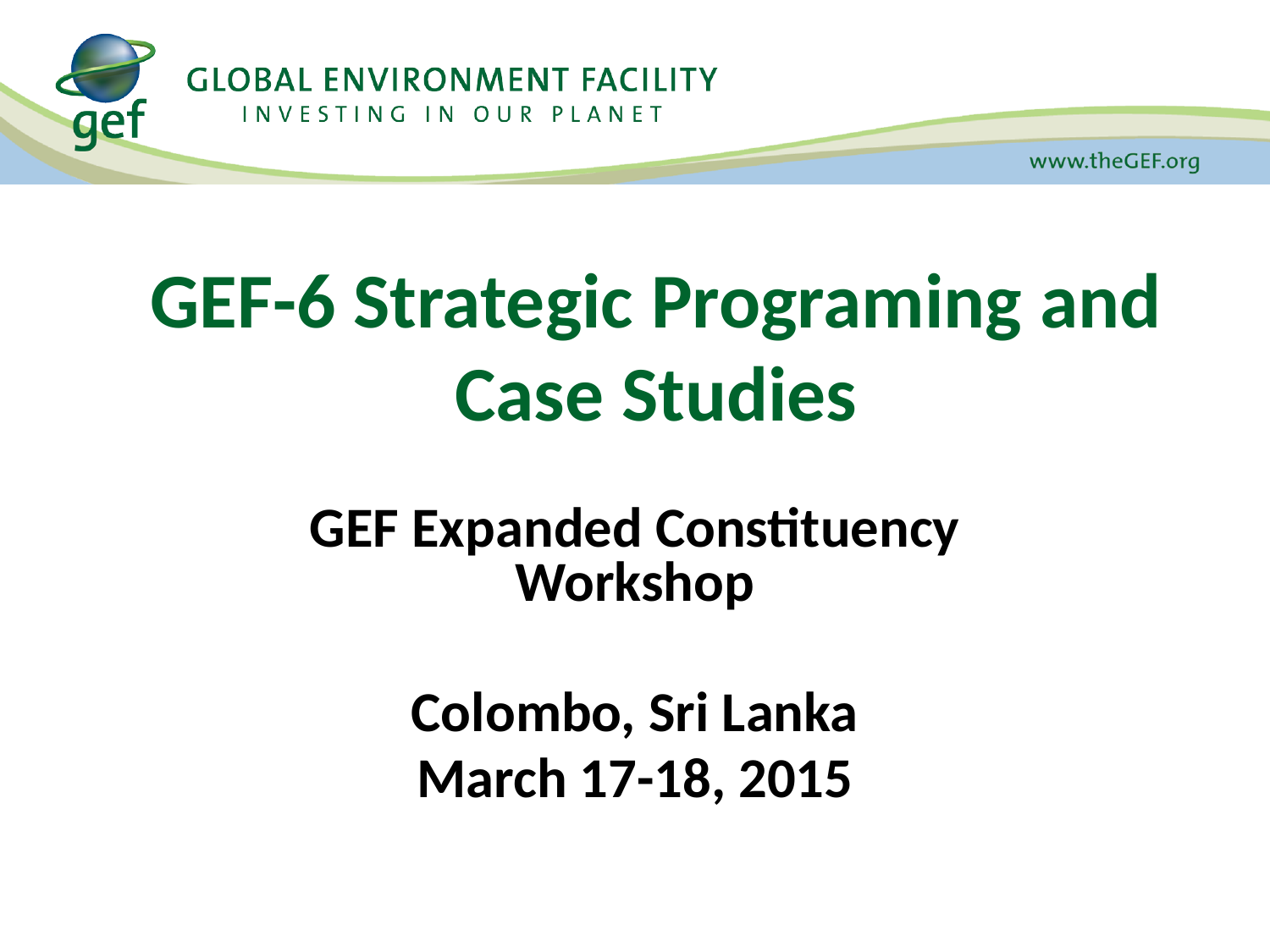

# GEF-6 Strategic Programing and Case Studies
GEF Expanded Constituency Workshop

Colombo, Sri Lanka
March 17-18, 2015